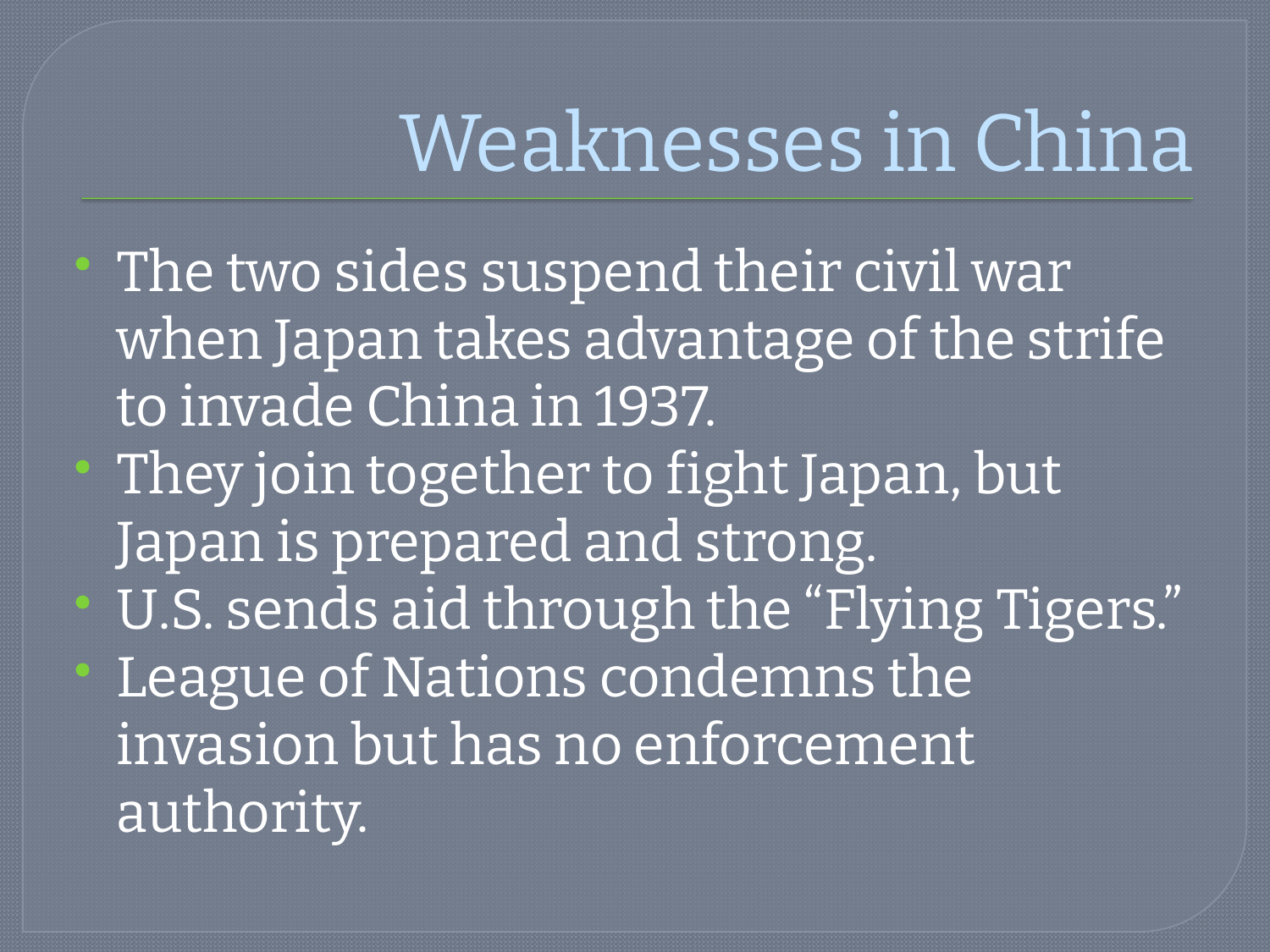

# Weaknesses in China
The two sides suspend their civil war when Japan takes advantage of the strife to invade China in 1937.
They join together to fight Japan, but Japan is prepared and strong.
U.S. sends aid through the “Flying Tigers.”
League of Nations condemns the invasion but has no enforcement authority.